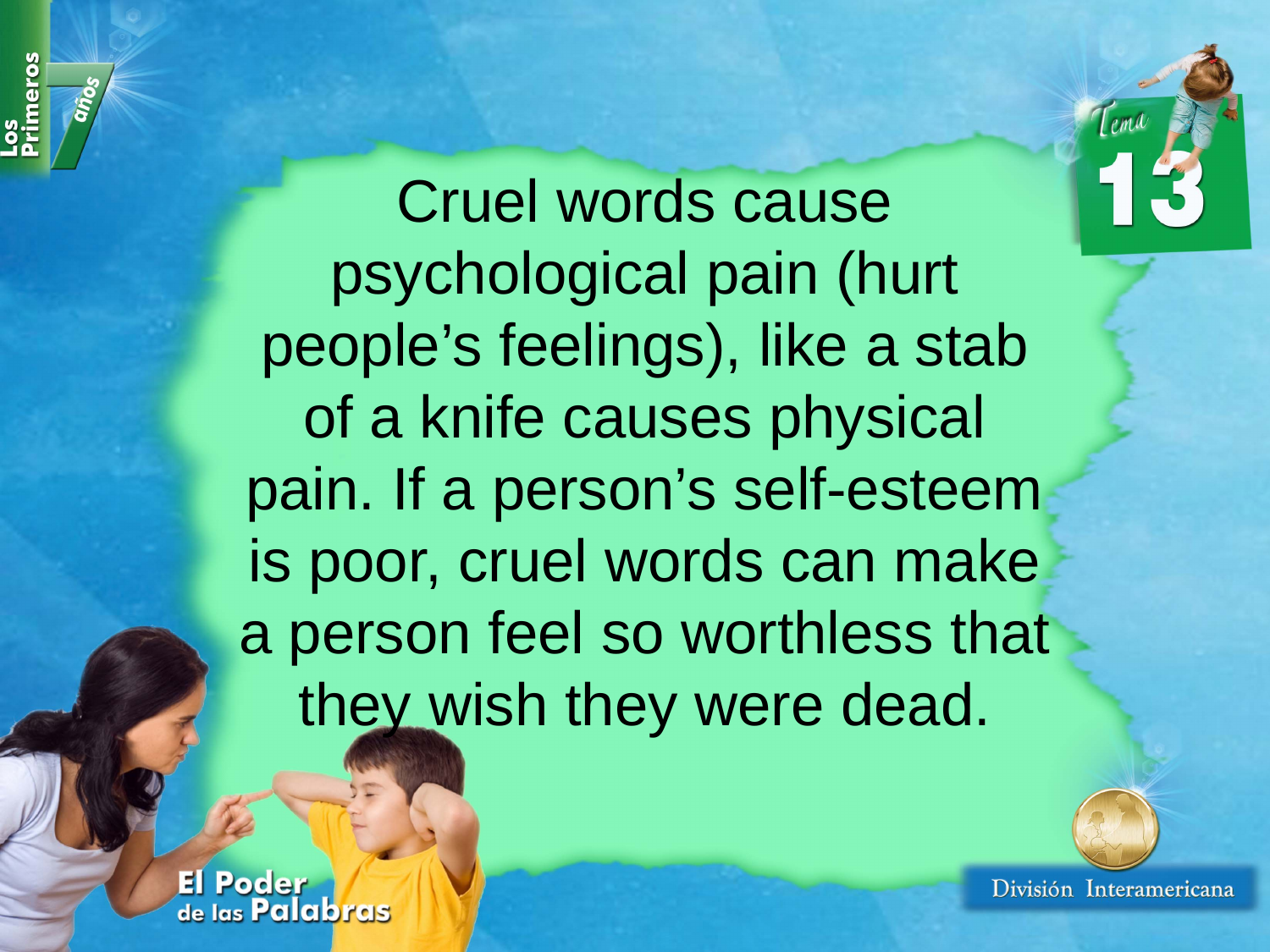

Cruel words cause psychological pain (hurt people’s feelings), like a stab of a knife causes physical pain. If a person’s self-esteem is poor, cruel words can make a person feel so worthless that they wish they were dead.